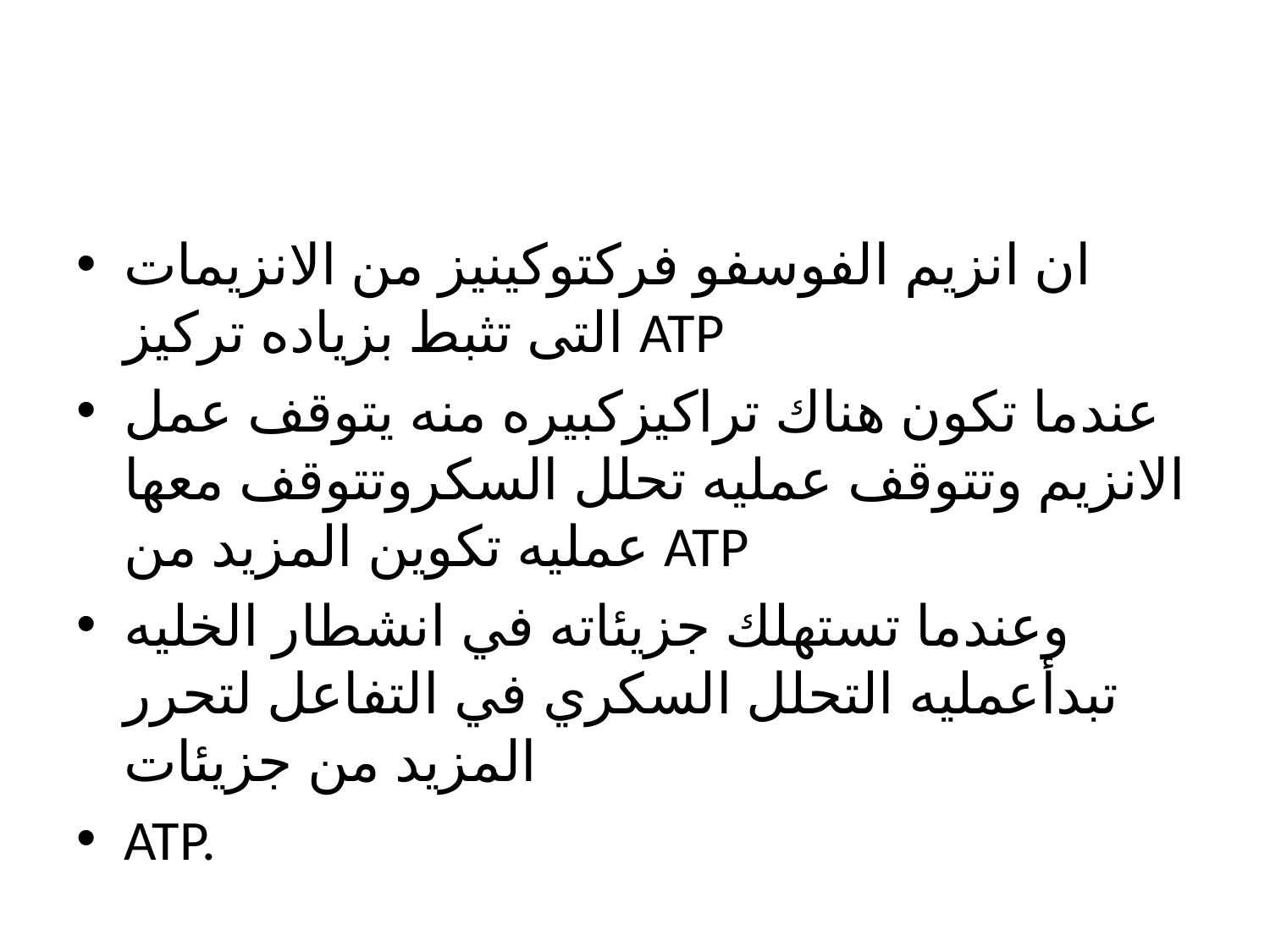

ان انزيم الفوسفو فركتوكينيز من الانزيمات التى تثبط بزياده تركيز ATP
عندما تكون هناك تراكيزكبيره منه يتوقف عمل الانزيم وتتوقف عمليه تحلل السكروتتوقف معها عمليه تكوين المزيد من ATP
وعندما تستهلك جزيئاته في انشطار الخليه تبدأعمليه التحلل السكري في التفاعل لتحرر المزيد من جزيئات
ATP.